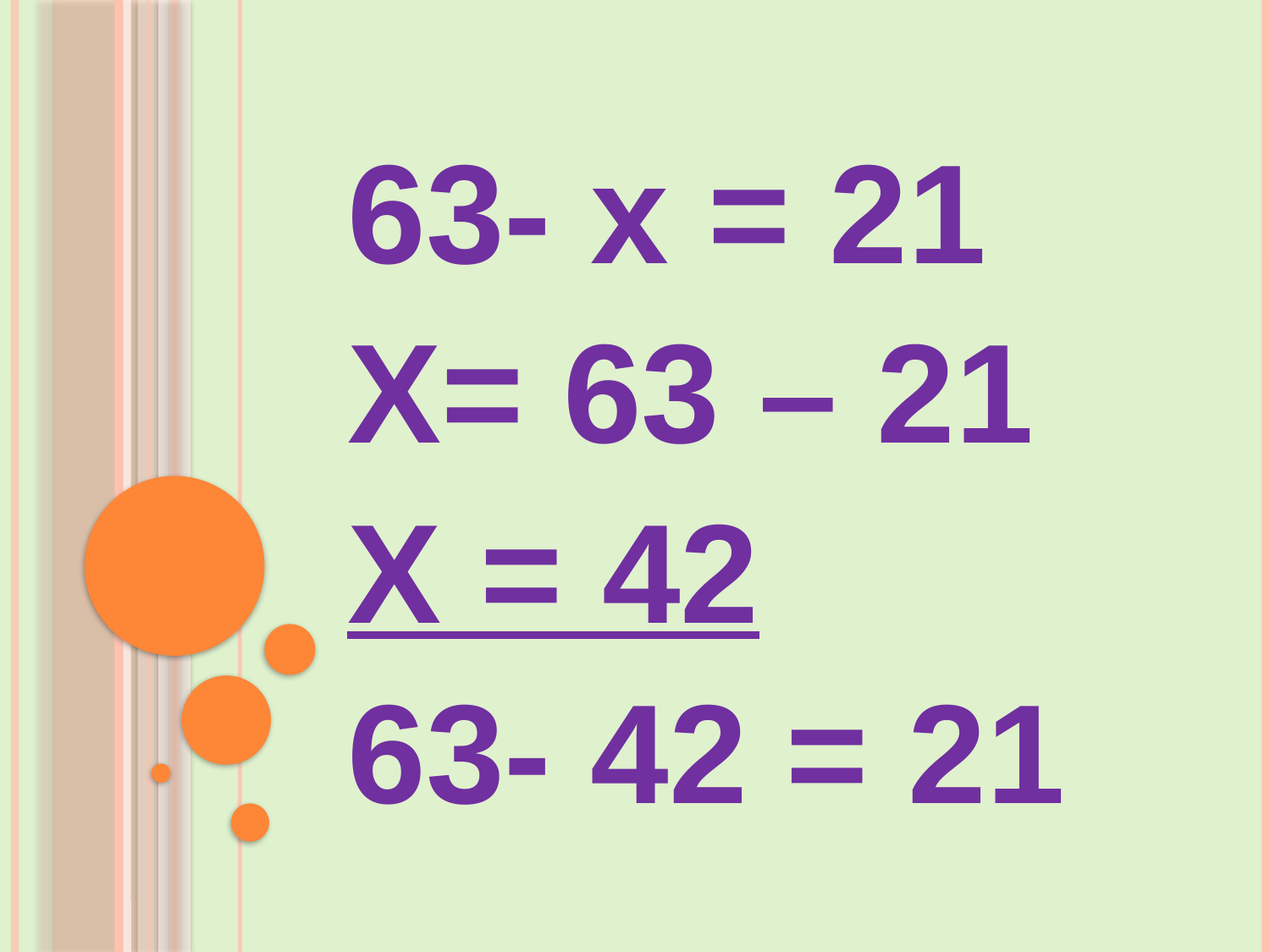

63- х = 21
Х= 63 – 21
Х = 42
63- 42 = 21